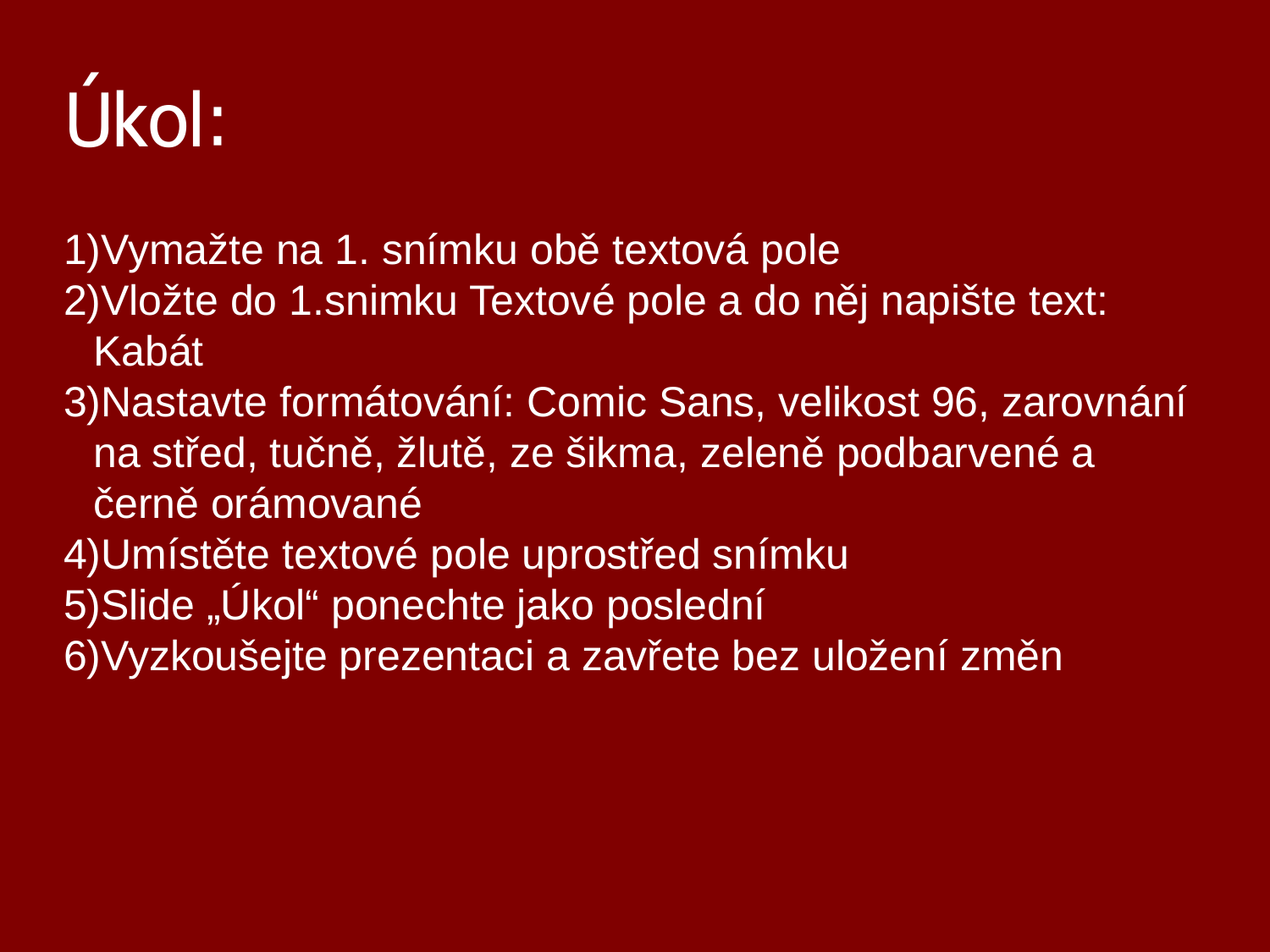

Úkol:
Vymažte na 1. snímku obě textová pole
Vložte do 1.snimku Textové pole a do něj napište text: Kabát
Nastavte formátování: Comic Sans, velikost 96, zarovnání na střed, tučně, žlutě, ze šikma, zeleně podbarvené a černě orámované
Umístěte textové pole uprostřed snímku
Slide „Úkol“ ponechte jako poslední
Vyzkoušejte prezentaci a zavřete bez uložení změn